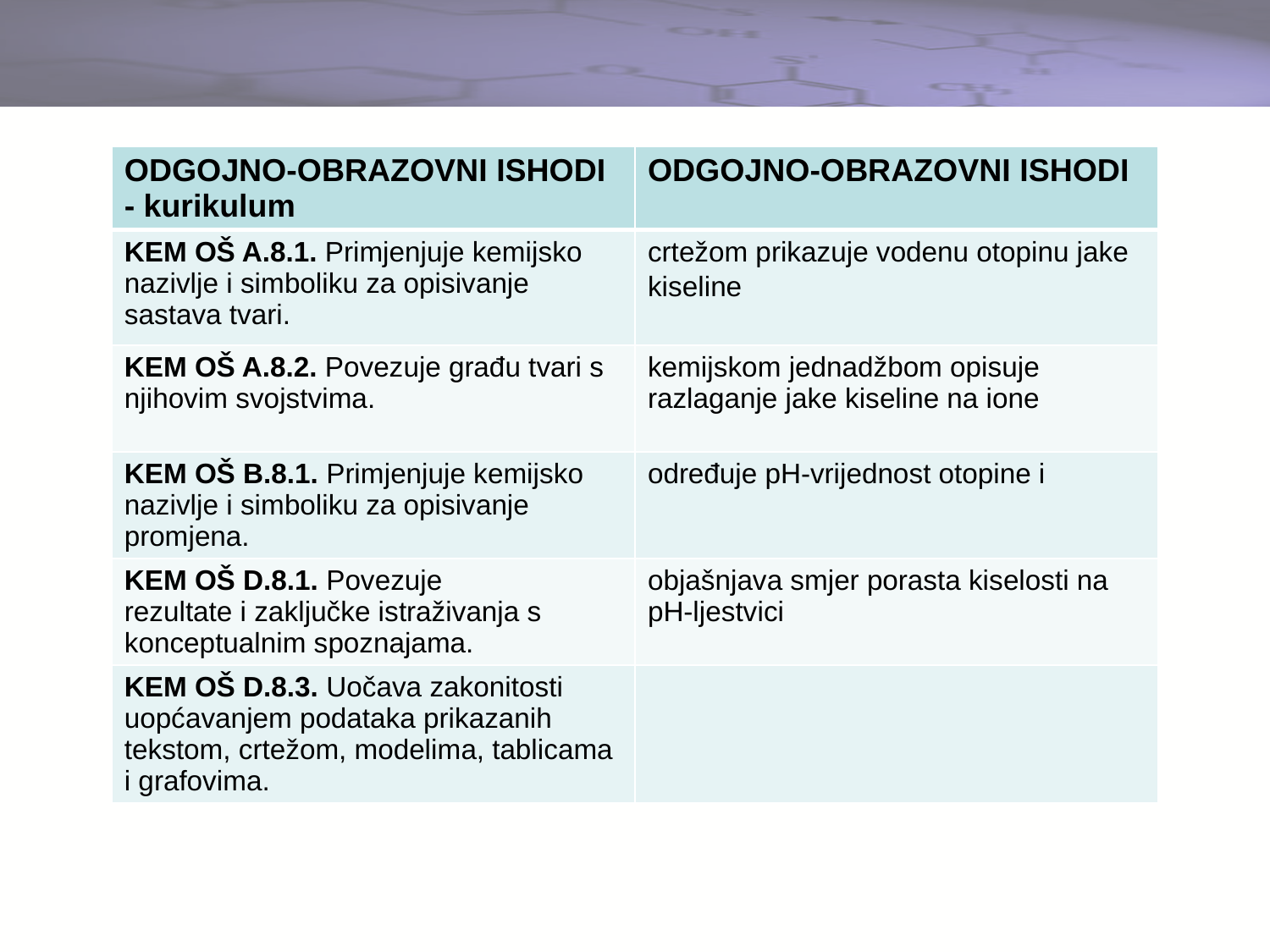

| ODGOJNO-OBRAZOVNI ISHODI - kurikulum | ODGOJNO-OBRAZOVNI ISHODI |
| --- | --- |
| KEM OŠ A.8.1. Primjenjuje kemijsko nazivlje i simboliku za opisivanje sastava tvari. | crtežom prikazuje vodenu otopinu jake kiseline |
| KEM OŠ A.8.2. Povezuje građu tvari s njihovim svojstvima. | kemijskom jednadžbom opisuje razlaganje jake kiseline na ione |
| KEM OŠ B.8.1. Primjenjuje kemijsko nazivlje i simboliku za opisivanje promjena. | određuje pH-vrijednost otopine i |
| KEM OŠ D.8.1. Povezuje rezultate i zaključke istraživanja s konceptualnim spoznajama. | objašnjava smjer porasta kiselosti na pH-ljestvici |
| KEM OŠ D.8.3. Uočava zakonitosti uopćavanjem podataka prikazanih tekstom, crtežom, modelima, tablicama i grafovima. |  |